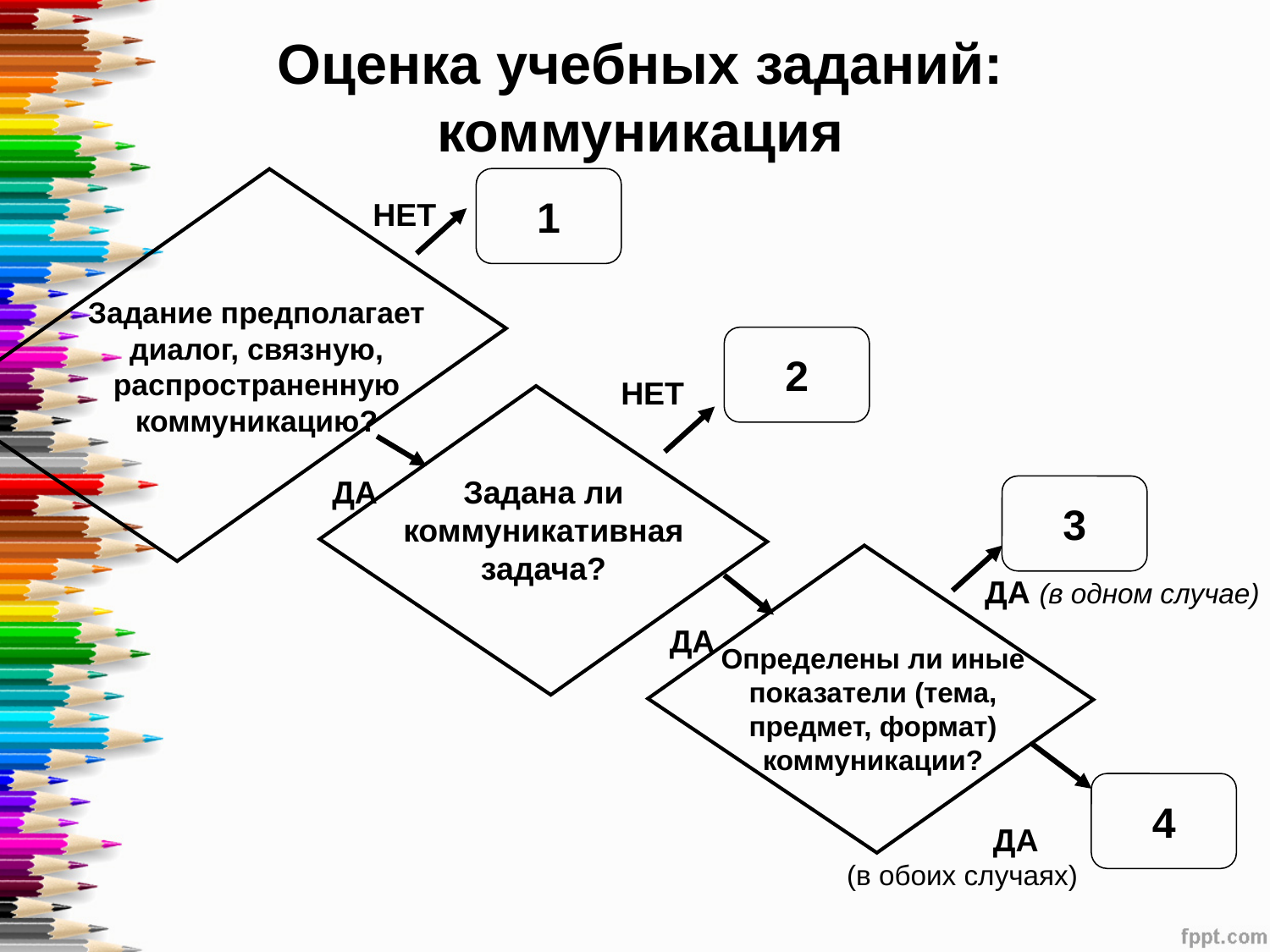

Оценка учебных заданий:
коммуникация
1

Задание предполагает диалог, связную, распространенную коммуникацию?
НЕТ

2
НЕТ

Задана ли коммуникативная задача?

ДА
3

ДА (в одном случае)

Определены ли иные показатели (тема, предмет, формат) коммуникации?

ДА

4
            ДА
(в обоих случаях)